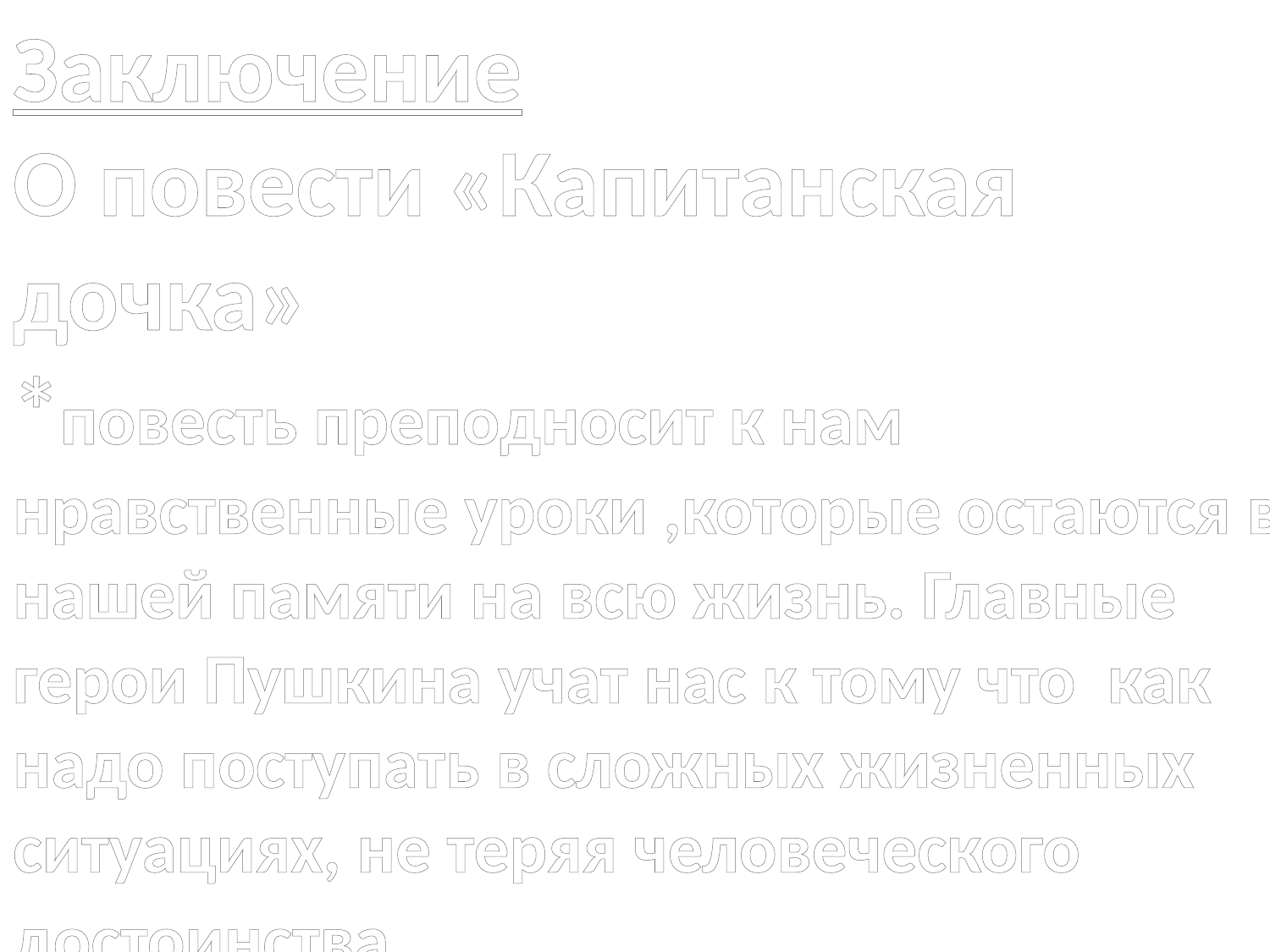

Заключение
О повести «Капитанская дочка»
*повесть преподносит к нам нравственные уроки ,которые остаются в нашей памяти на всю жизнь. Главные герои Пушкина учат нас к тому что  как надо поступать в сложных жизненных ситуациях, не теряя человеческого достоинства.